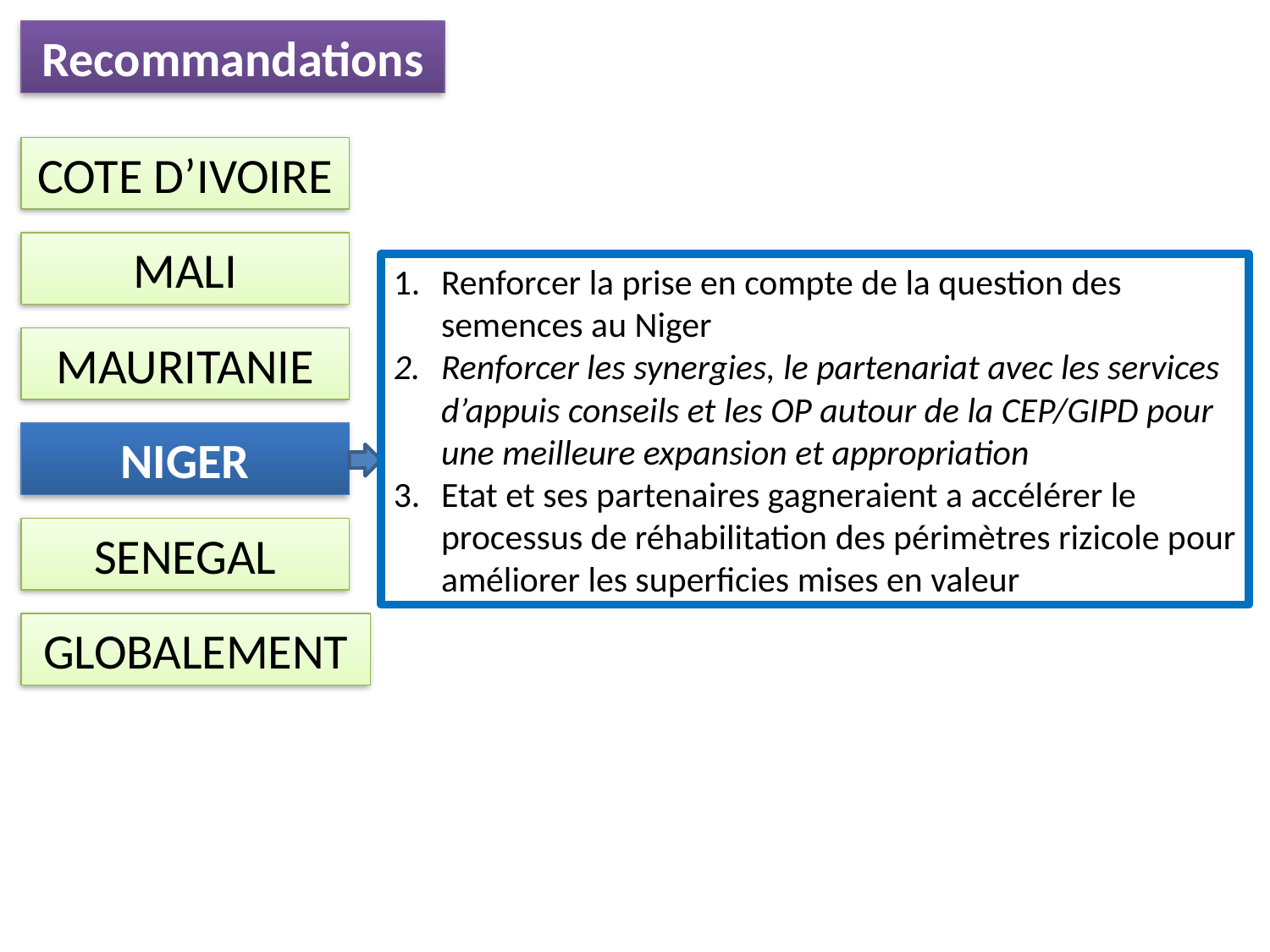

Recommandations
COTE D’IVOIRE
MALI
Renforcer la prise en compte de la question des semences au Niger
Renforcer les synergies, le partenariat avec les services d’appuis conseils et les OP autour de la CEP/GIPD pour une meilleure expansion et appropriation
Etat et ses partenaires gagneraient a accélérer le processus de réhabilitation des périmètres rizicole pour améliorer les superficies mises en valeur
MAURITANIE
NIGER

SENEGAL
GLOBALEMENT